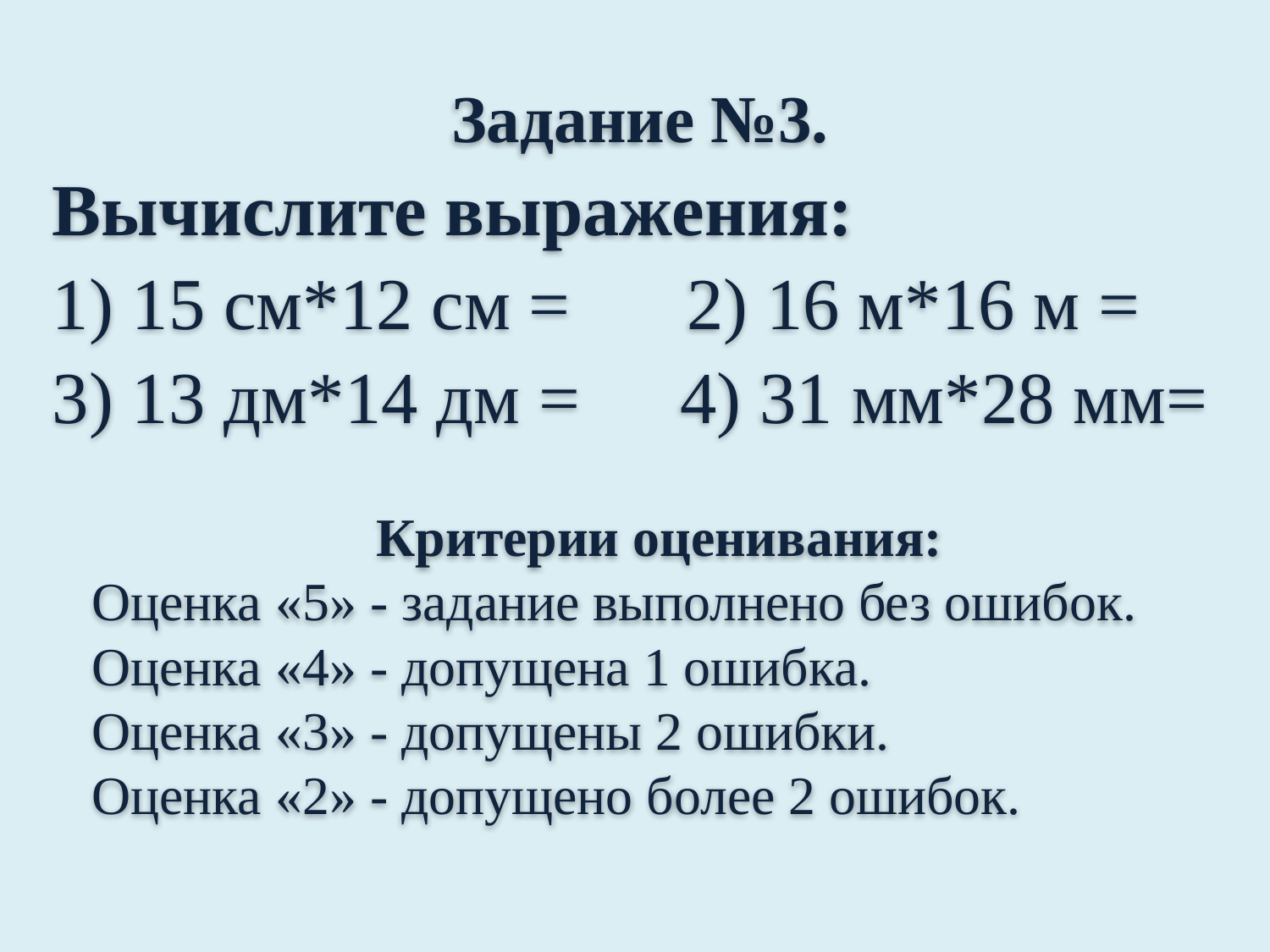

Задание №3.
Вычислите выражения:
1) 15 см*12 см =       2) 16 м*16 м =
3) 13 дм*14 дм =      4) 31 мм*28 мм=

Критерии оценивания:
Оценка «5» - задание выполнено без ошибок.
Оценка «4» - допущена 1 ошибка.
Оценка «3» - допущены 2 ошибки.
Оценка «2» - допущено более 2 ошибок.